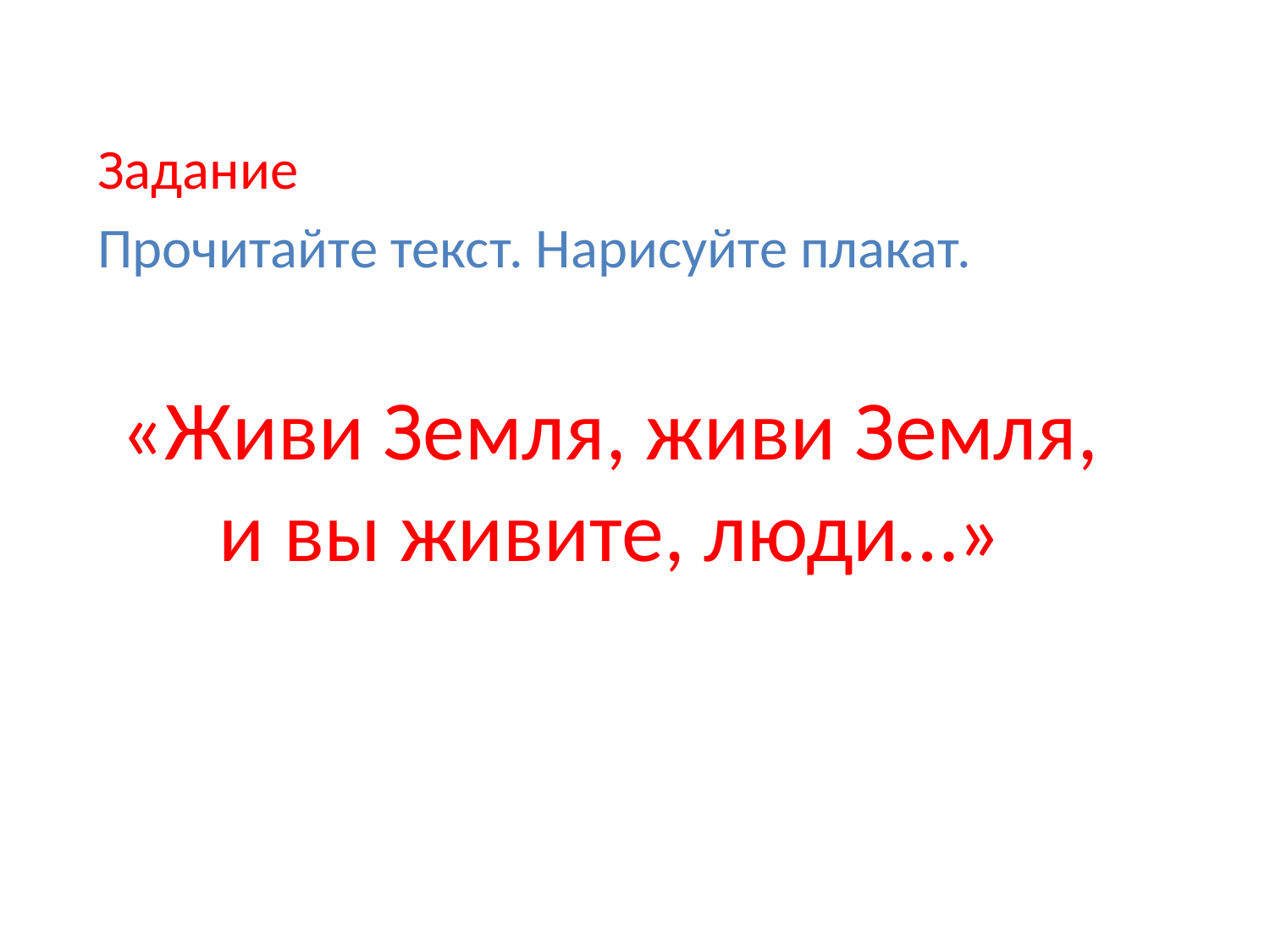

Задание
Прочитайте текст. Нарисуйте плакат.

«Живи Земля, живи Земля, и вы живите, люди…»